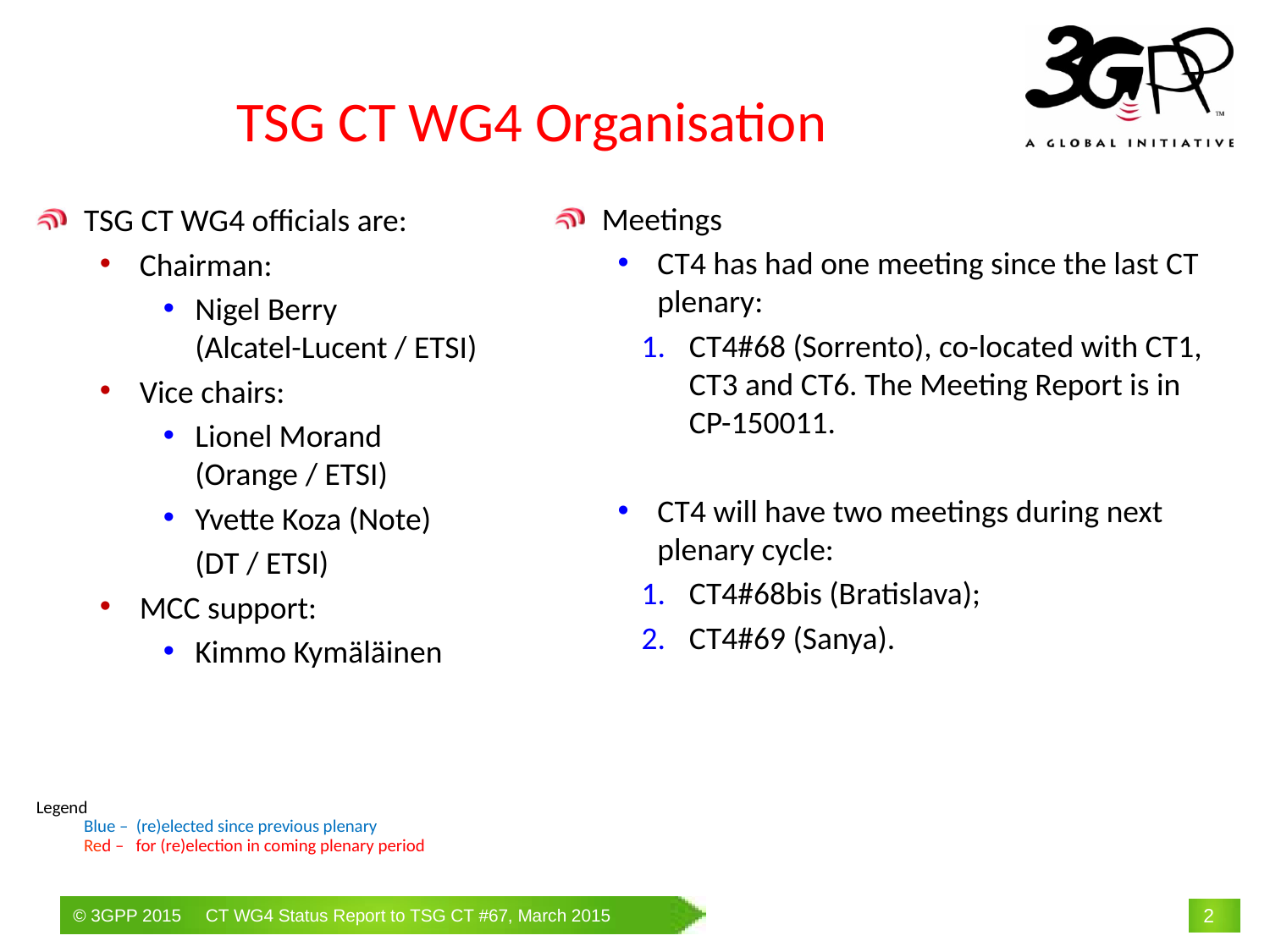

TSG CT WG4 Organisation
Meetings
CT4 has had one meeting since the last CT plenary:
CT4#68 (Sorrento), co-located with CT1, CT3 and CT6. The Meeting Report is in CP-150011.

CT4 will have two meetings during next plenary cycle:
CT4#68bis (Bratislava);
CT4#69 (Sanya).

TSG CT WG4 officials are:
Chairman:
Nigel Berry
(Alcatel-Lucent / ETSI)
Vice chairs:
Lionel Morand
(Orange / ETSI)
Yvette Koza (Note)
	(DT / ETSI)
MCC support:
Kimmo Kymäläinen
Legend
Blue –  (re)elected since previous plenary
Red –   for (re)election in coming plenary period